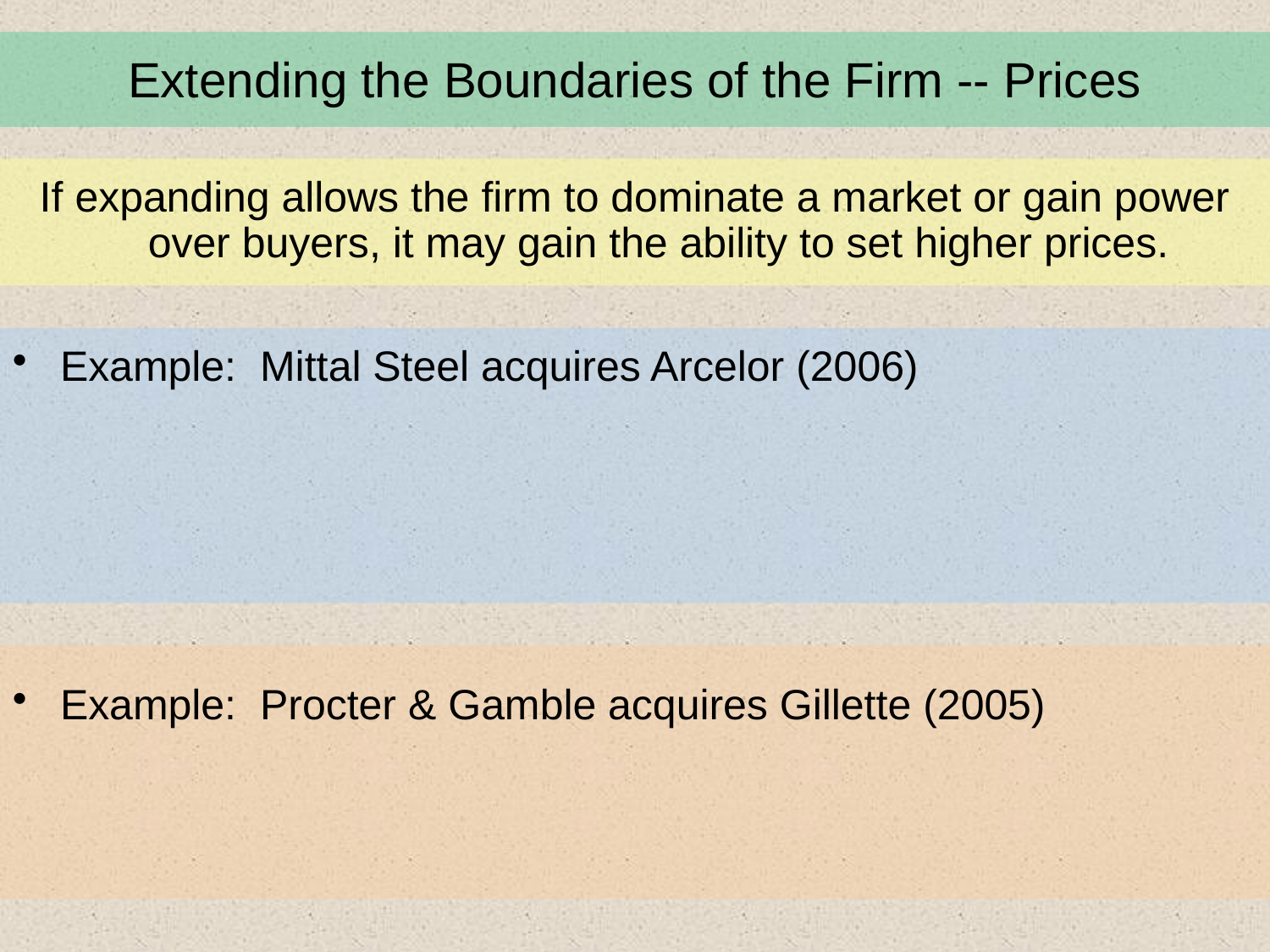

Extending the Boundaries of the Firm -- Prices

If expanding allows the firm to dominate a market or gain power over buyers, it may gain the ability to set higher prices.

Example:  Mittal Steel acquires Arcelor (2006)

Example:  Procter & Gamble acquires Gillette (2005)